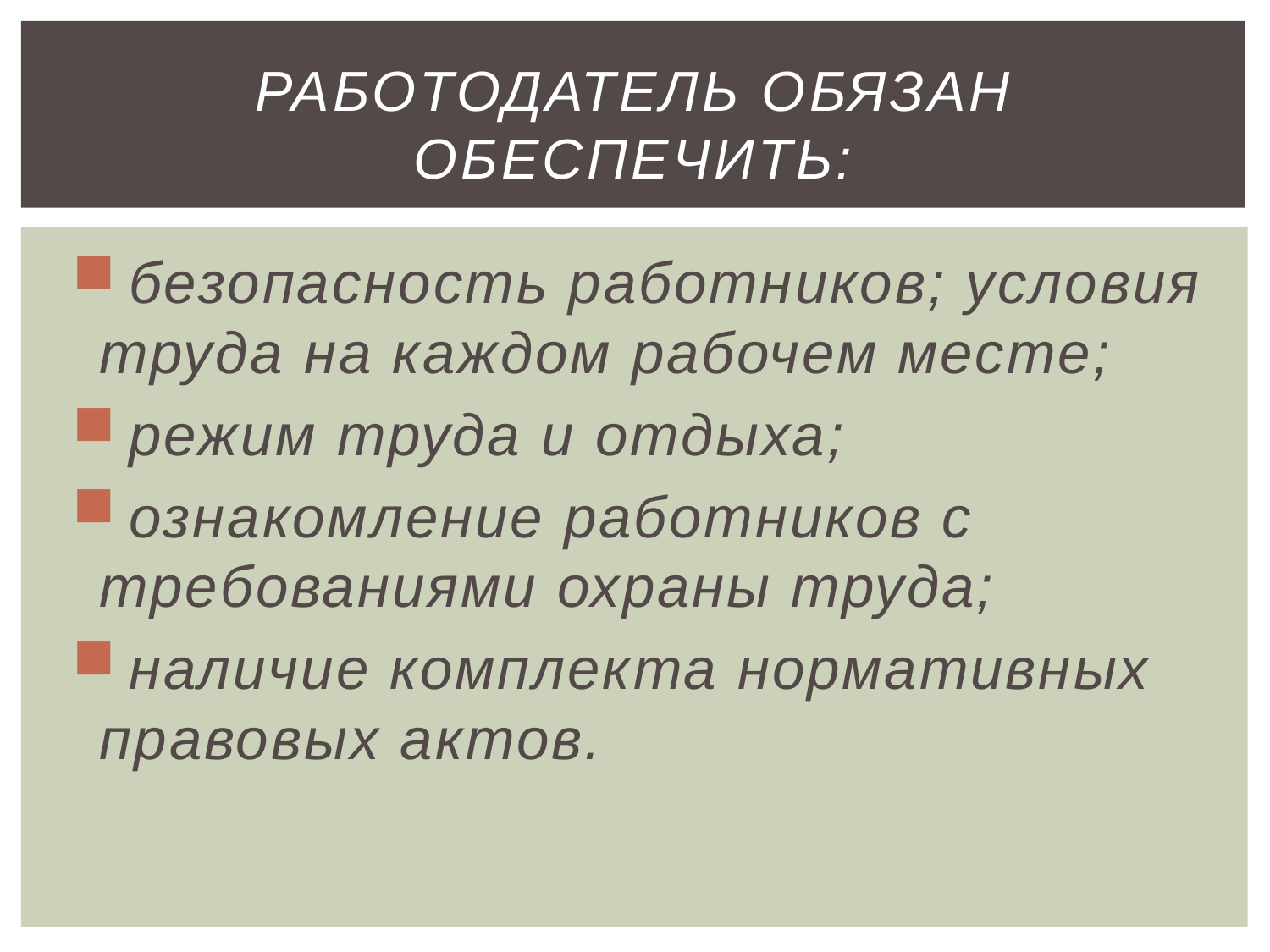

# Работодатель обязан обеспечить:
 безопасность работников; условия труда на каждом рабочем месте;
 режим труда и отдыха;
 ознакомление работников с требованиями охраны труда;
 наличие комплекта нормативных правовых актов.